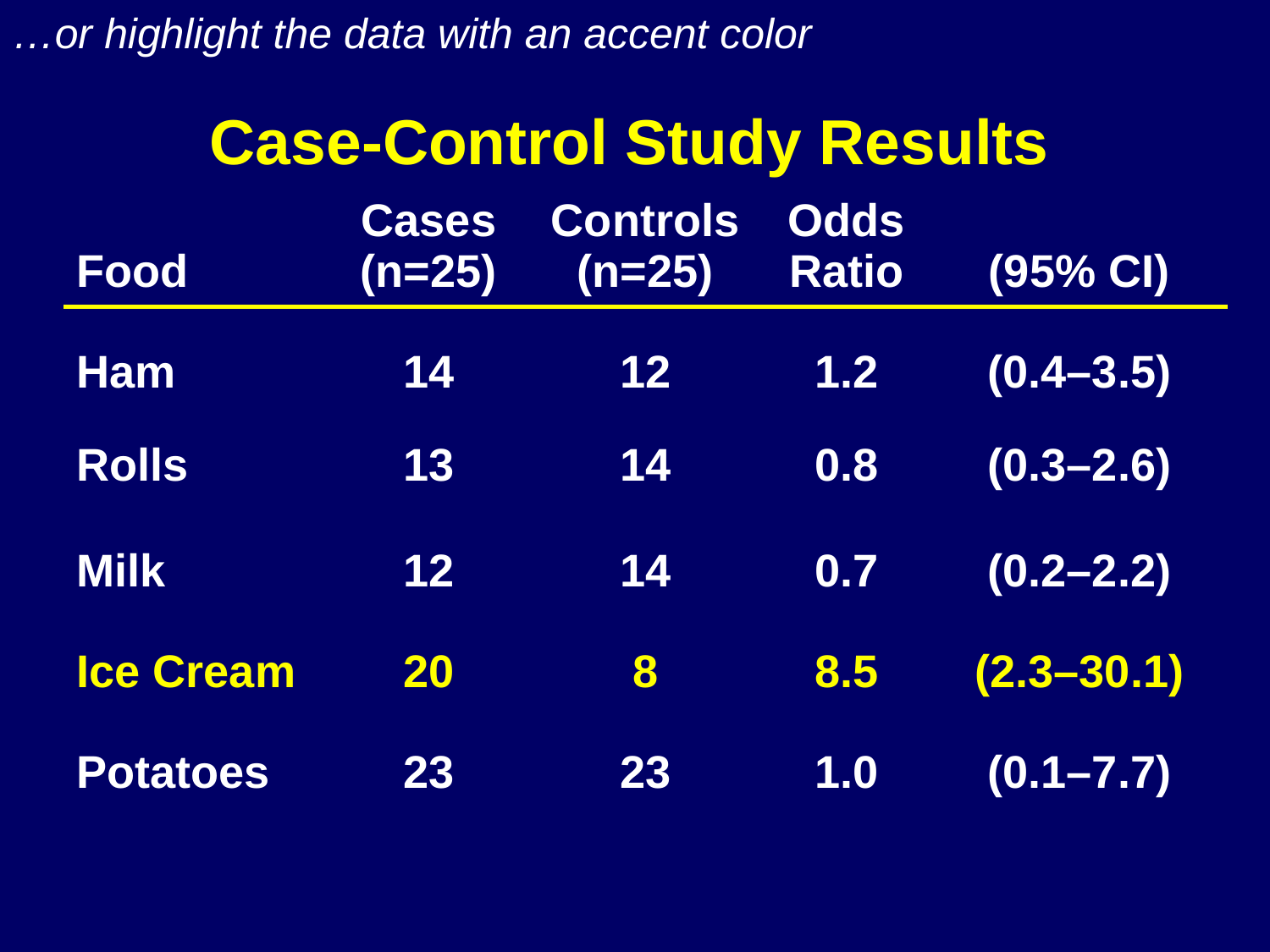

…or highlight the data with an accent color
Case-Control Study Results
| Food | Cases (n=25) | Controls (n=25) | Odds Ratio | (95% CI) |
| --- | --- | --- | --- | --- |
|  |  |  |  |  |
| Ham | 14 | 12 | 1.2 | (0.4–3.5) |
| Rolls | 13 | 14 | 0.8 | (0.3–2.6) |
| Milk | 12 | 14 | 0.7 | (0.2–2.2) |
| Ice Cream | 20 | 8 | 8.5 | (2.3–30.1) |
| Potatoes | 23 | 23 | 1.0 | (0.1–7.7) |